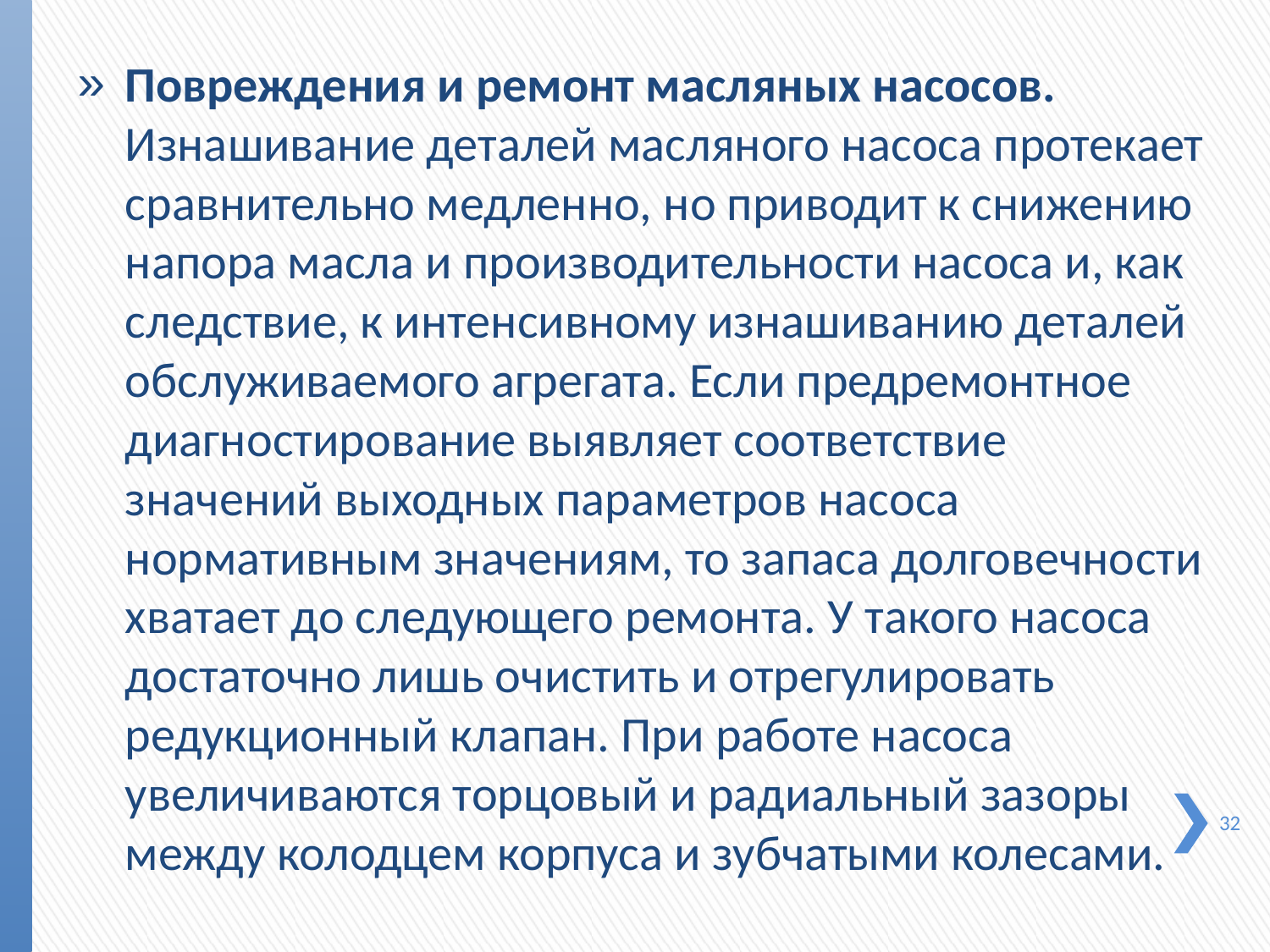

Повреждения и ремонт масляных насосов. Изнашивание деталей масляного насоса протекает сравнительно медленно, но приводит к снижению напора масла и производительности насоса и, как следствие, к интенсивному изнашиванию дета­лей обслуживаемого агрегата. Если предремонтное диагно­стирование выявляет соответствие значений выходных пара­метров насоса нормативным значениям, то запаса долговечно­сти хватает до следующего ремонта. У такого насоса доста­точно лишь очистить и отрегулировать редукционный клапан. При работе насоса увеличиваются торцовый и радиальный зазоры между колодцем корпуса и зубчатыми колесами.

32